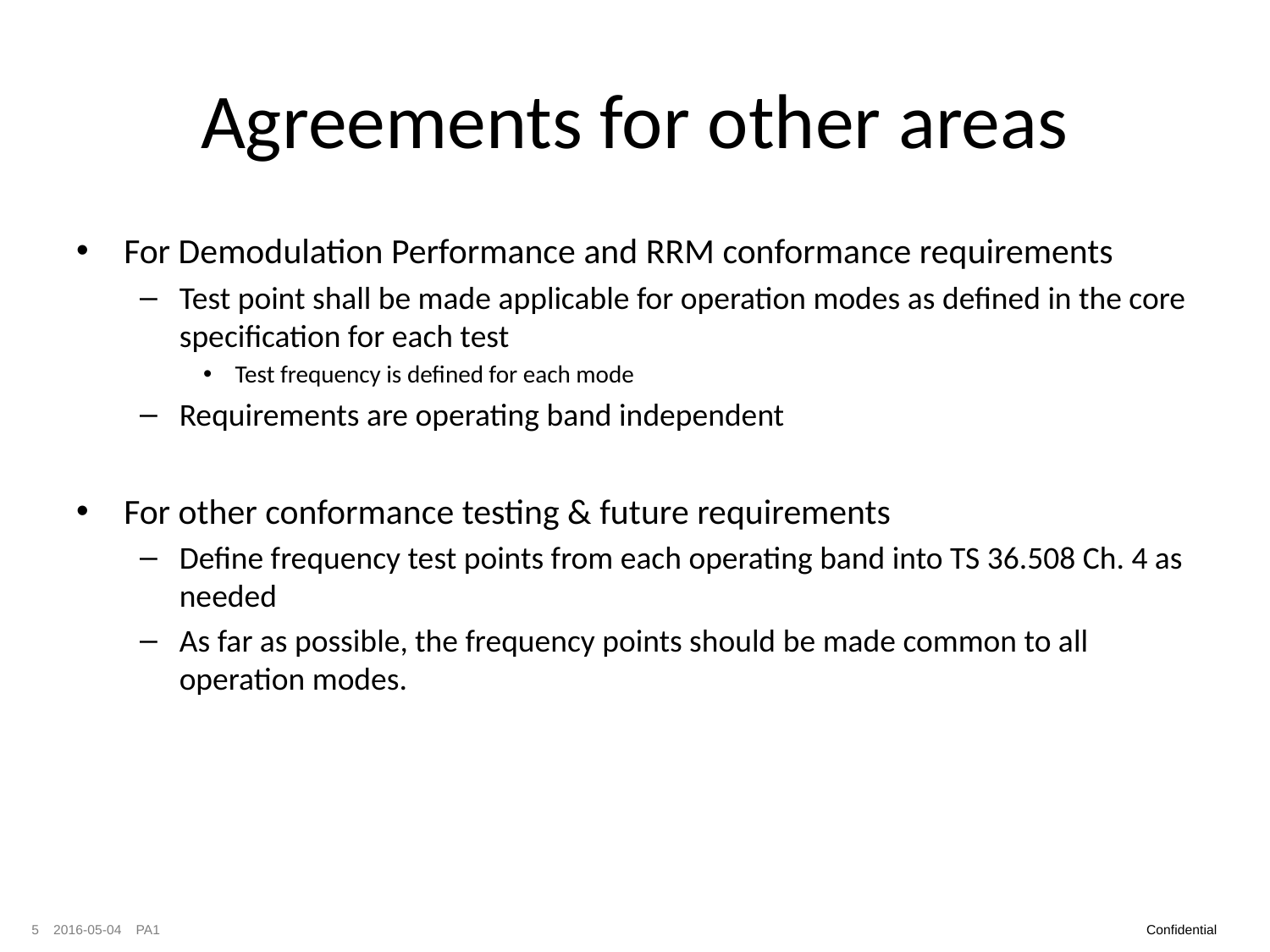

# Agreements for other areas
For Demodulation Performance and RRM conformance requirements
Test point shall be made applicable for operation modes as defined in the core specification for each test
Test frequency is defined for each mode
Requirements are operating band independent

For other conformance testing & future requirements
Define frequency test points from each operating band into TS 36.508 Ch. 4 as needed
As far as possible, the frequency points should be made common to all operation modes.